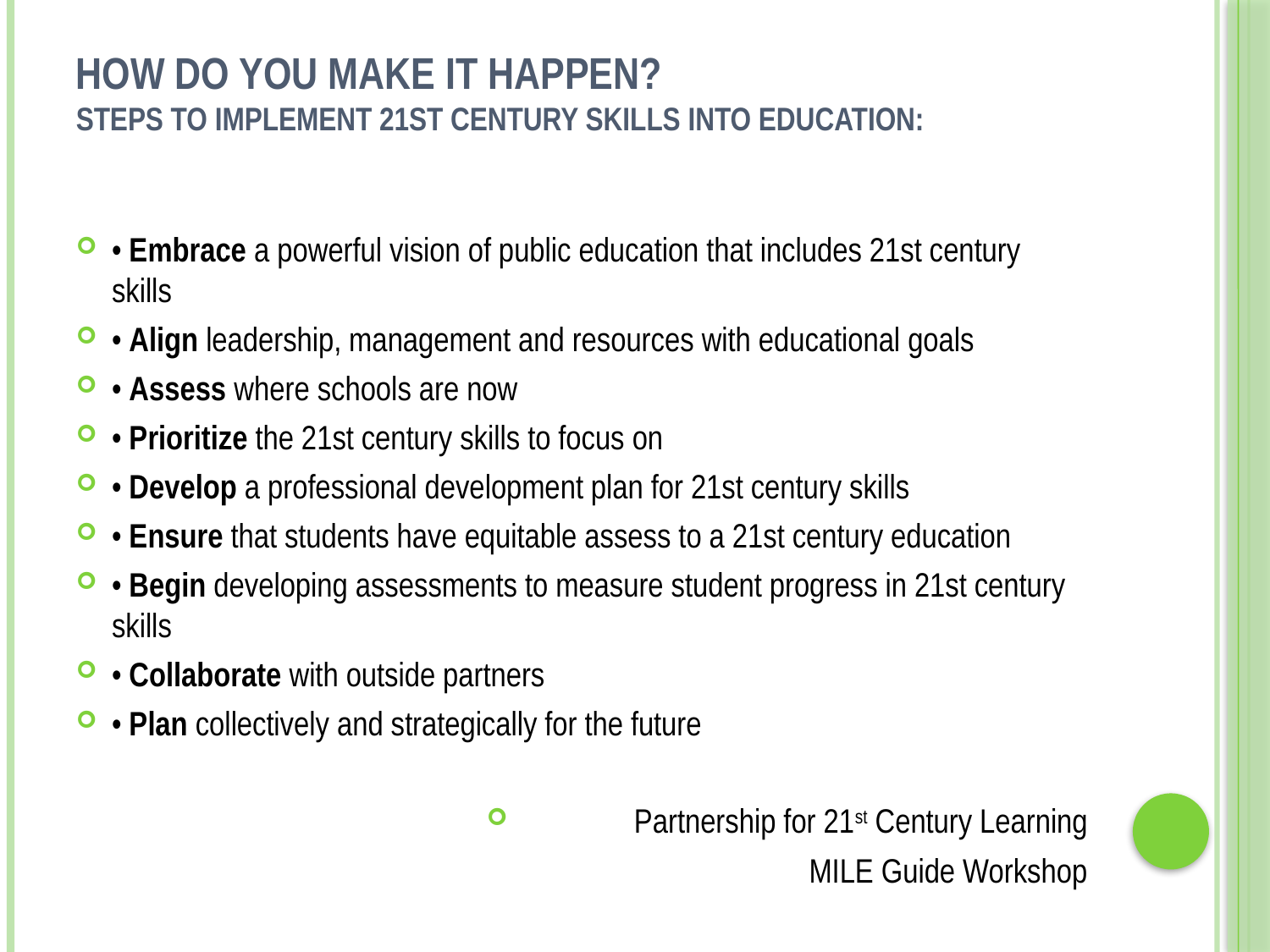

# How Do You Make It Happen? Steps to implement 21st century skills into education:

• Embrace a powerful vision of public education that includes 21st century skills
• Align leadership, management and resources with educational goals
• Assess where schools are now
• Prioritize the 21st century skills to focus on
• Develop a professional development plan for 21st century skills
• Ensure that students have equitable assess to a 21st century education
• Begin developing assessments to measure student progress in 21st century skills
• Collaborate with outside partners
• Plan collectively and strategically for the future

Partnership for 21st Century Learning
MILE Guide Workshop